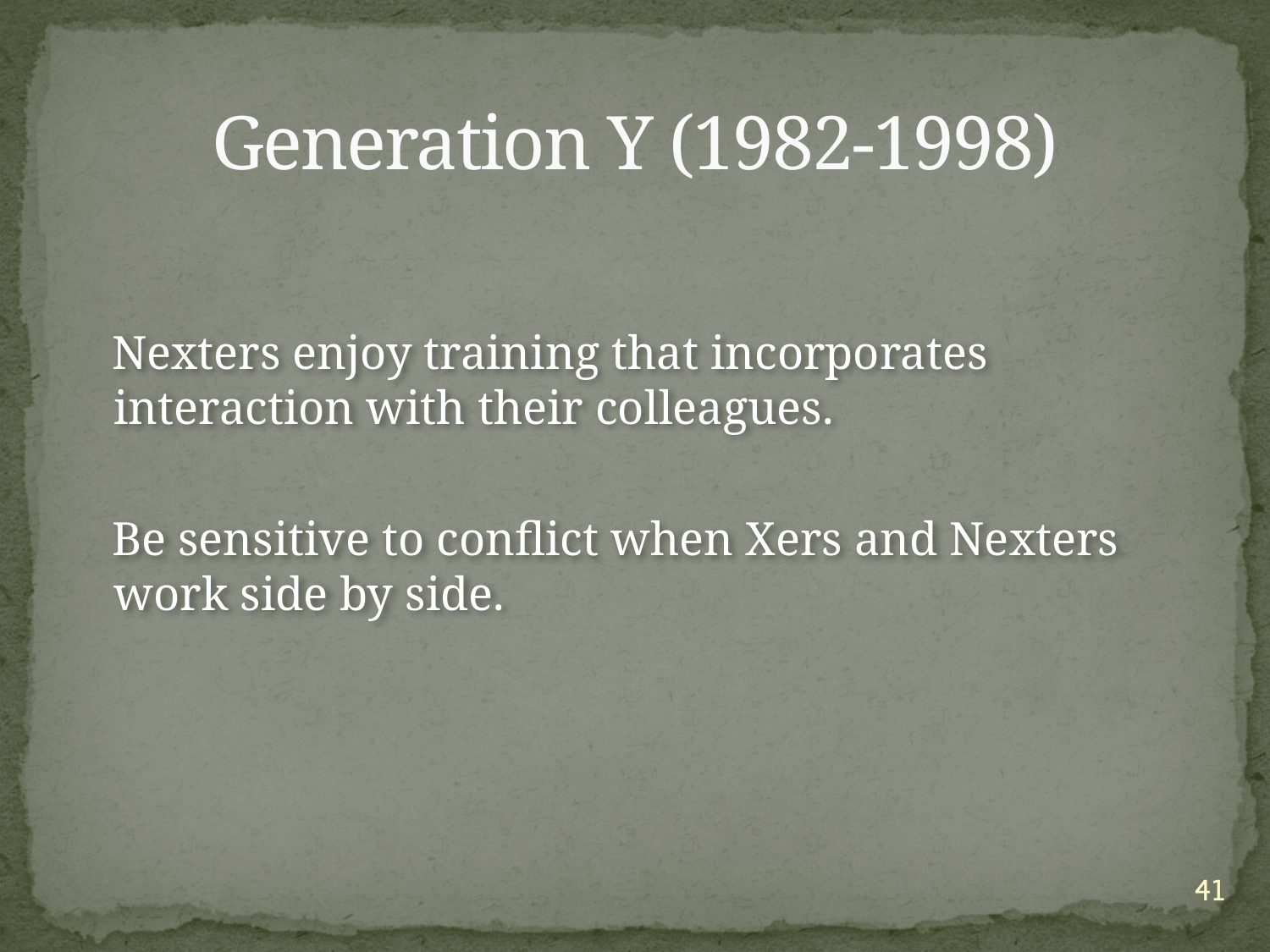

# Generation Y (1982-1998)
   Nexters enjoy training that incorporates interaction with their colleagues.

   Be sensitive to conflict when Xers and Nexters work side by side.
41